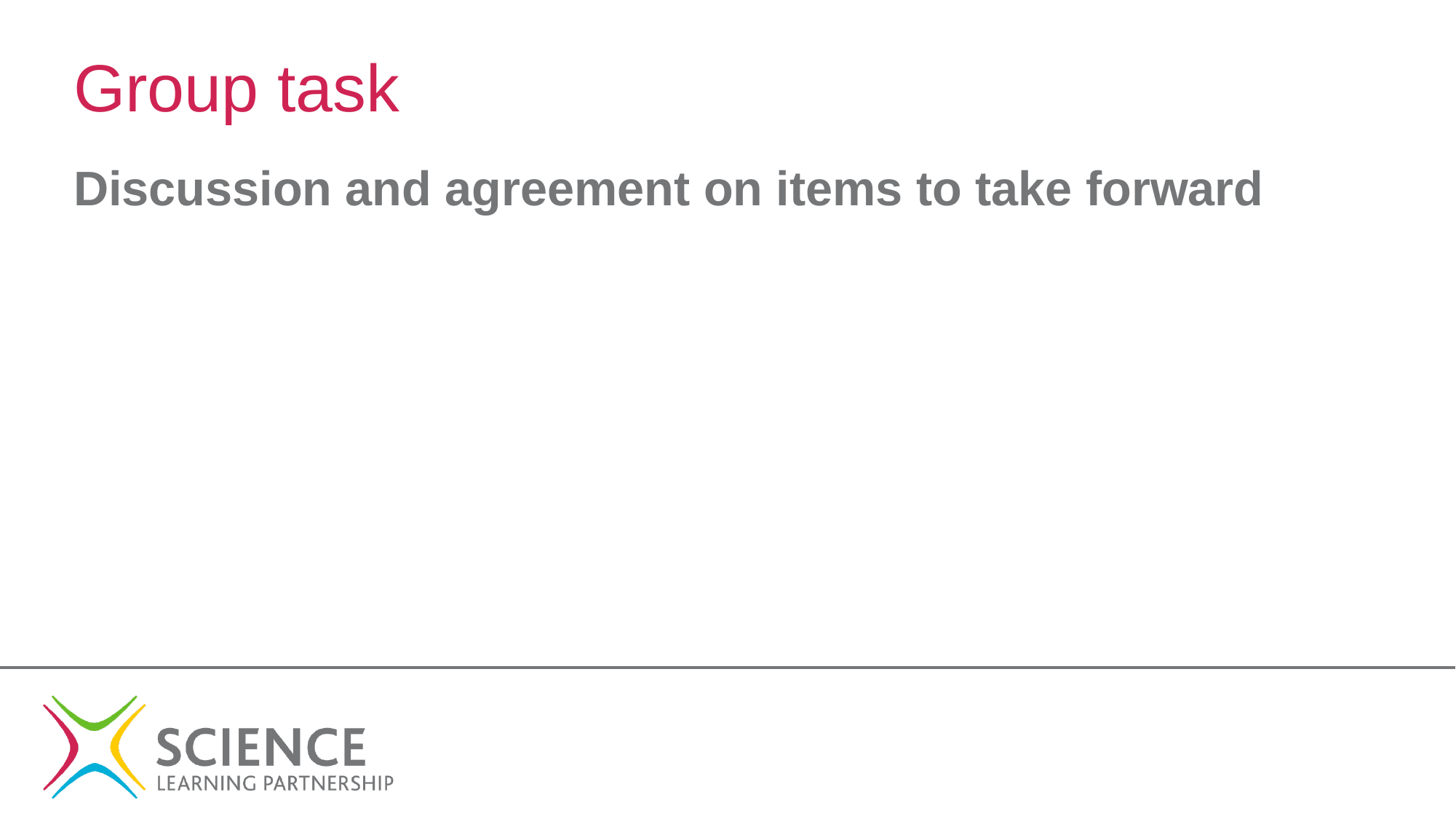

# Group task
Discussion and agreement on items to take forward